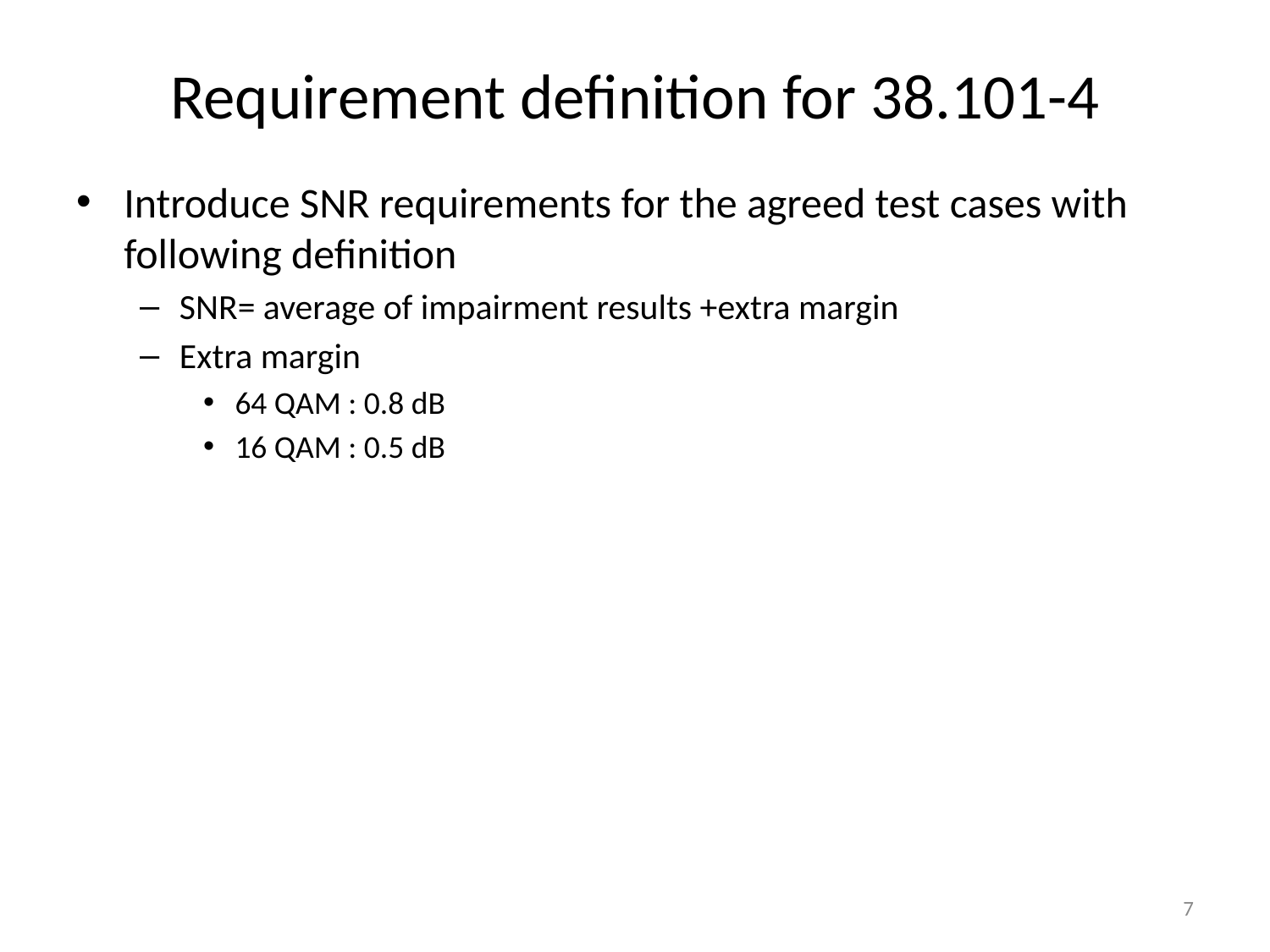

# Requirement definition for 38.101-4
Introduce SNR requirements for the agreed test cases with following definition
SNR= average of impairment results +extra margin
Extra margin
64 QAM : 0.8 dB
16 QAM : 0.5 dB
7